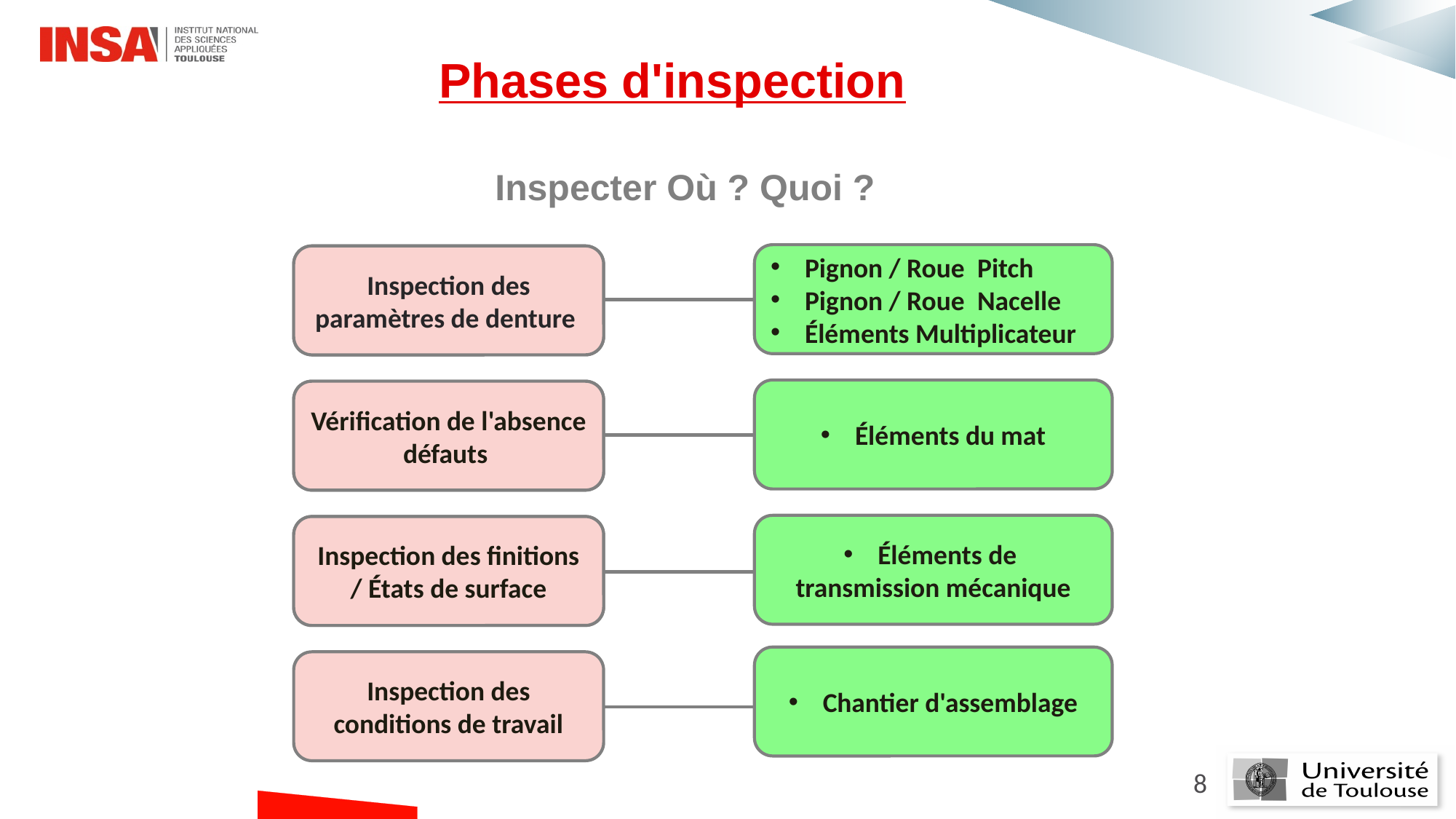

Phases d'inspection

Inspecter Où ? Quoi ?

Pignon / Roue  Pitch​
Pignon / Roue  Nacelle​
Éléments Multiplicateur​
Inspection des paramètres de denture
Inspection des paramètres de denture

Éléments du mat

Vérification de l'absence défauts
Éléments de
transmission mécanique

Inspection des finitions
/ États de surface
Chantier d'assemblage
Inspection des conditions de travail
8